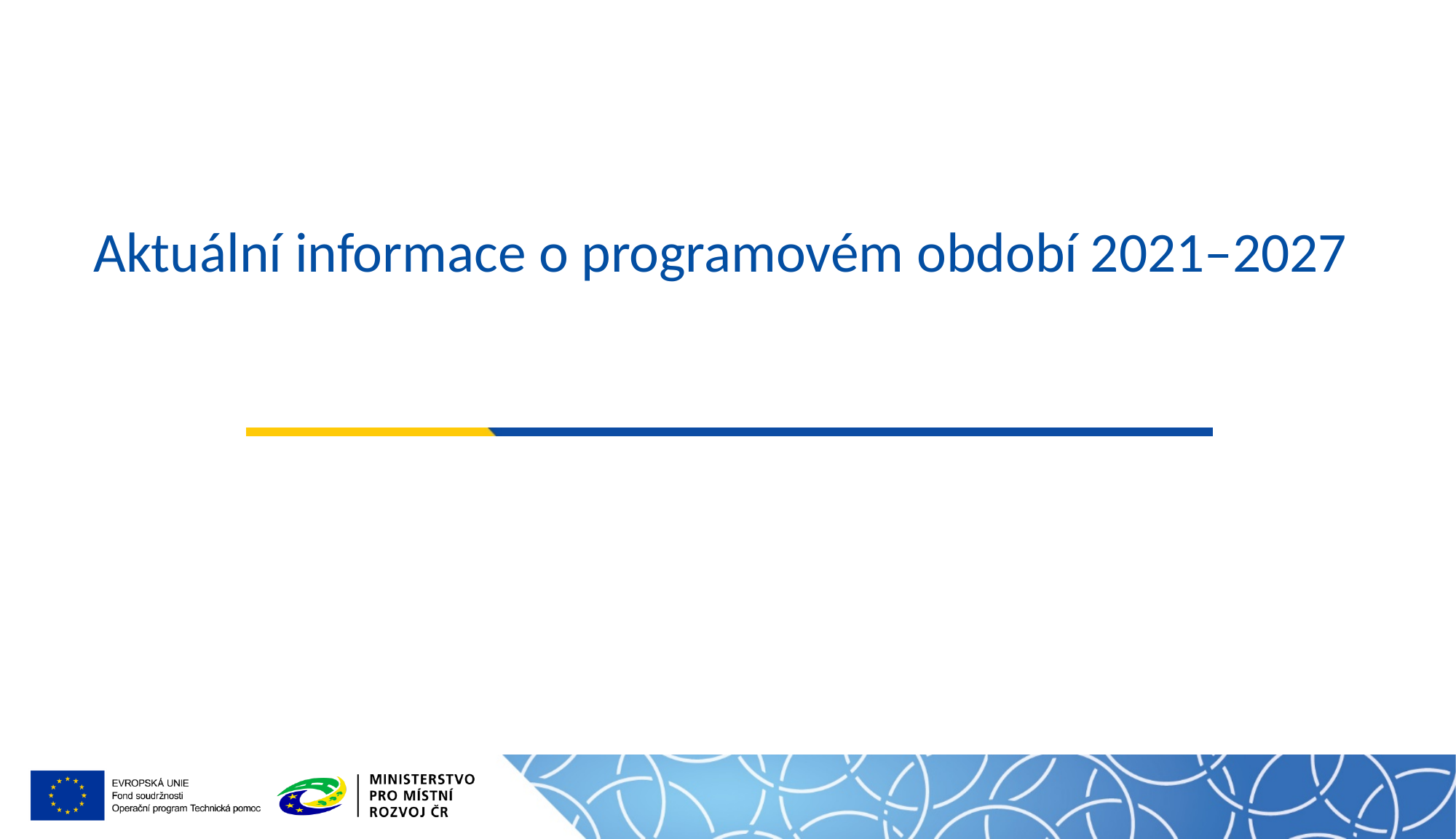

# Aktuální informace o programovém období 2021–2027